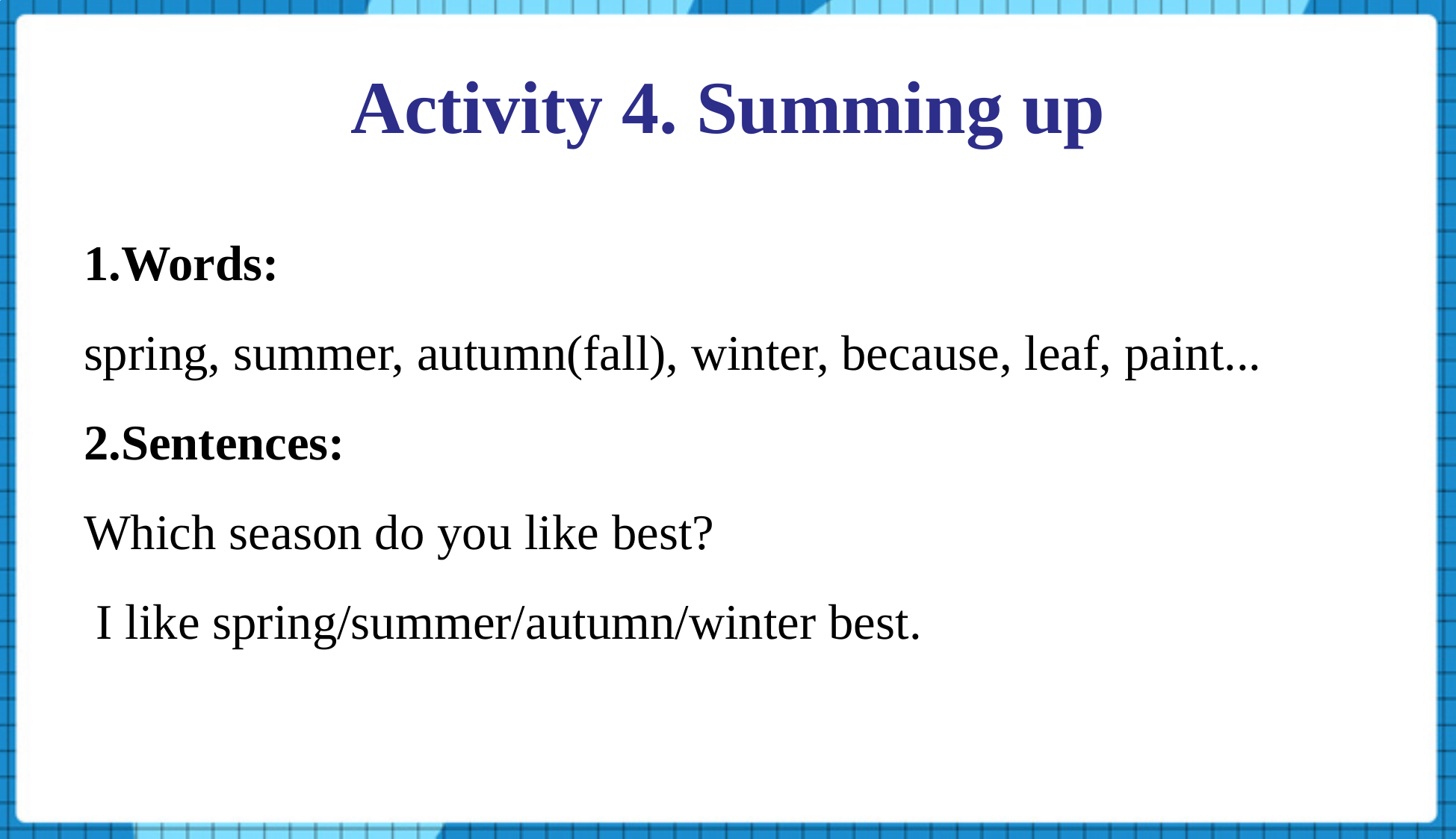

Activity 4. Summing up
1.Words:
spring, summer, autumn(fall), winter, because, leaf, paint...
2.Sentences:
Which season do you like best?
 I like spring/summer/autumn/winter best.